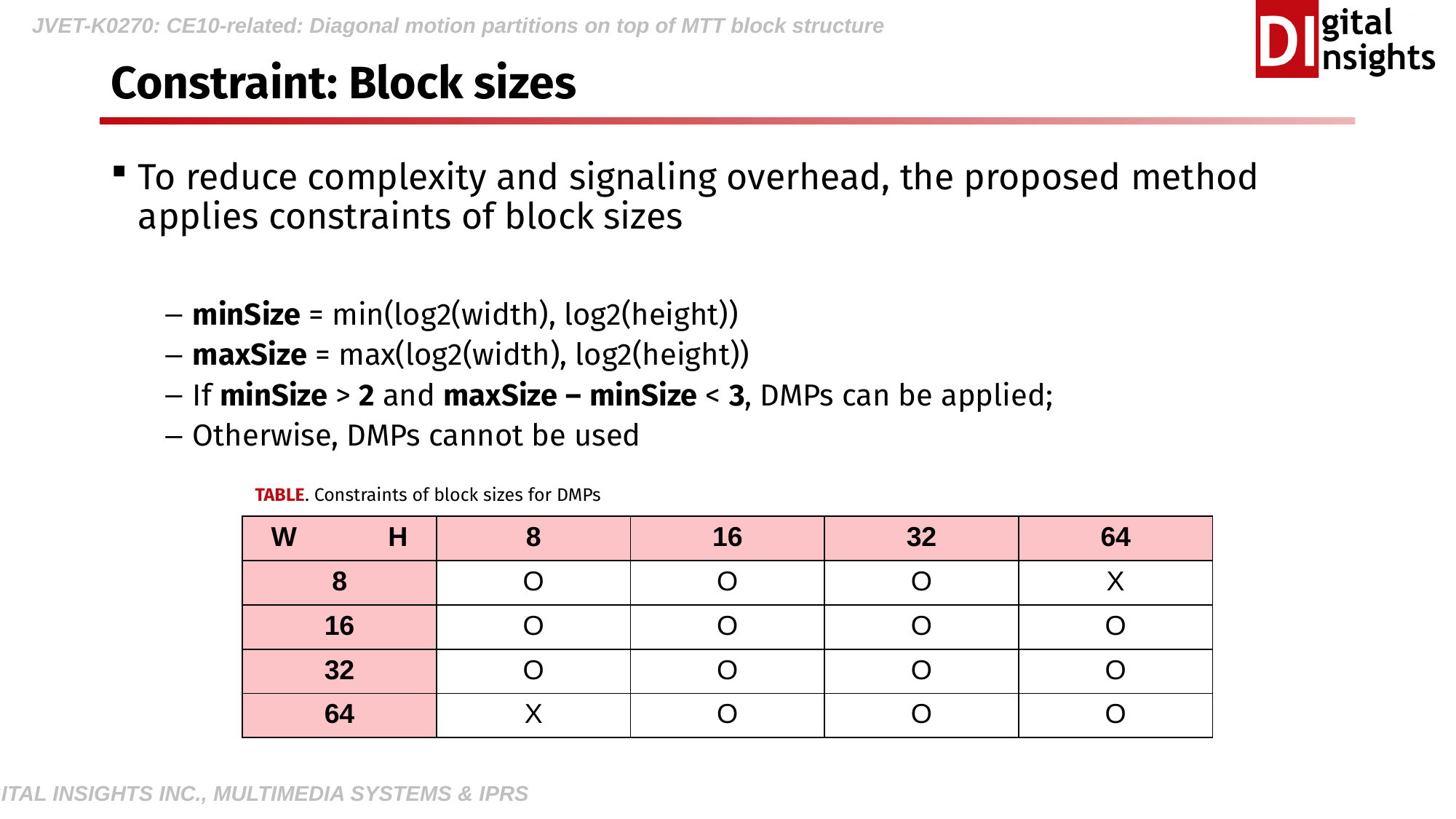

# Constraint: Block sizes
To reduce complexity and signaling overhead, the proposed method applies constraints of block sizes

minSize = min(log2(width), log2(height))
maxSize = max(log2(width), log2(height))
If minSize > 2 and maxSize – minSize < 3, DMPs can be applied;
Otherwise, DMPs cannot be used

TABLE. Constraints of block sizes for DMPs
| W H | 8 | 16 | 32 | 64 |
| --- | --- | --- | --- | --- |
| 8 | O | O | O | X |
| 16 | O | O | O | O |
| 32 | O | O | O | O |
| 64 | X | O | O | O |